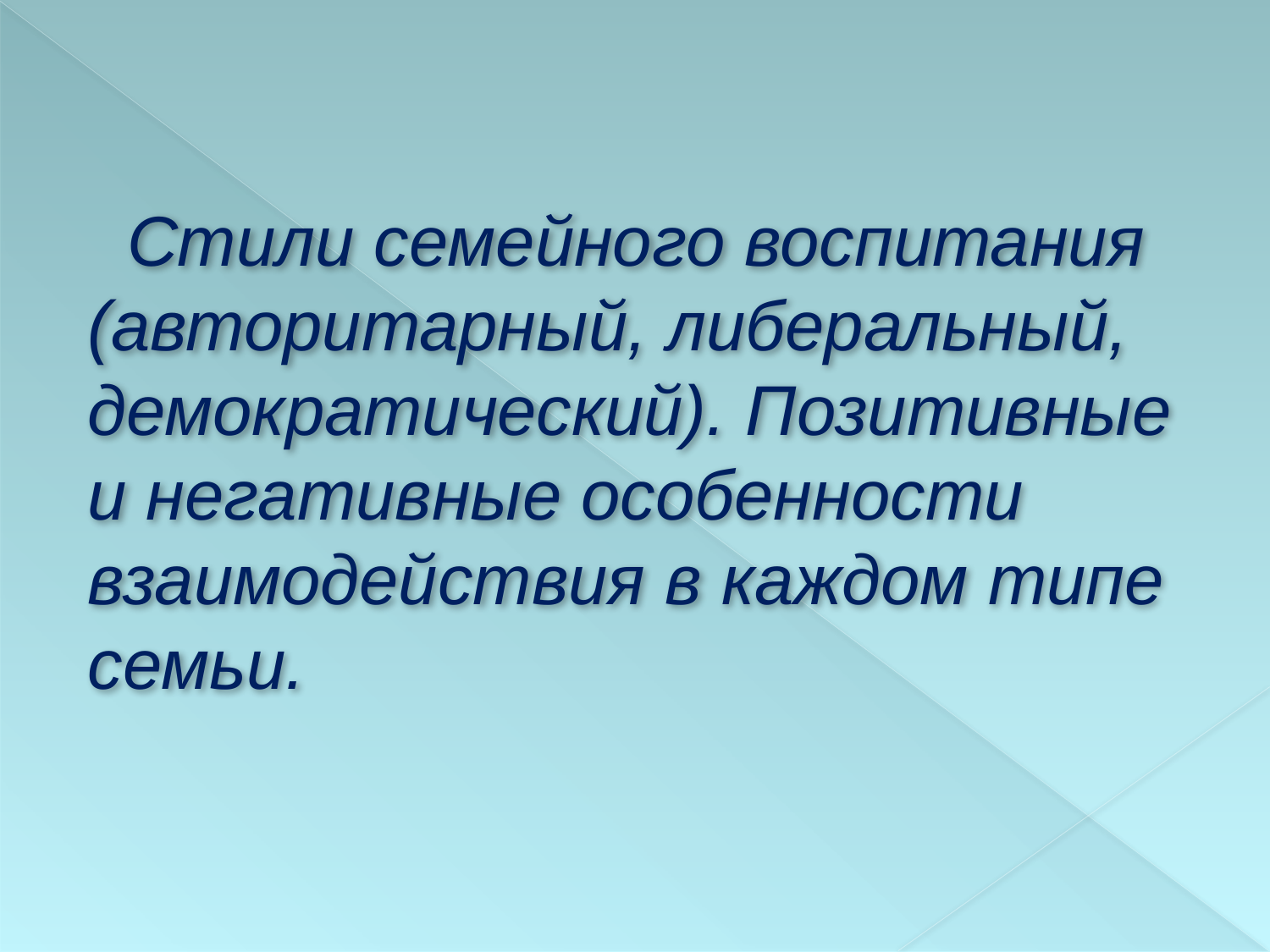

Стили семейного воспитания (авторитарный, либеральный, демократический). Позитивные и негативные особенности взаимодействия в каждом типе семьи.